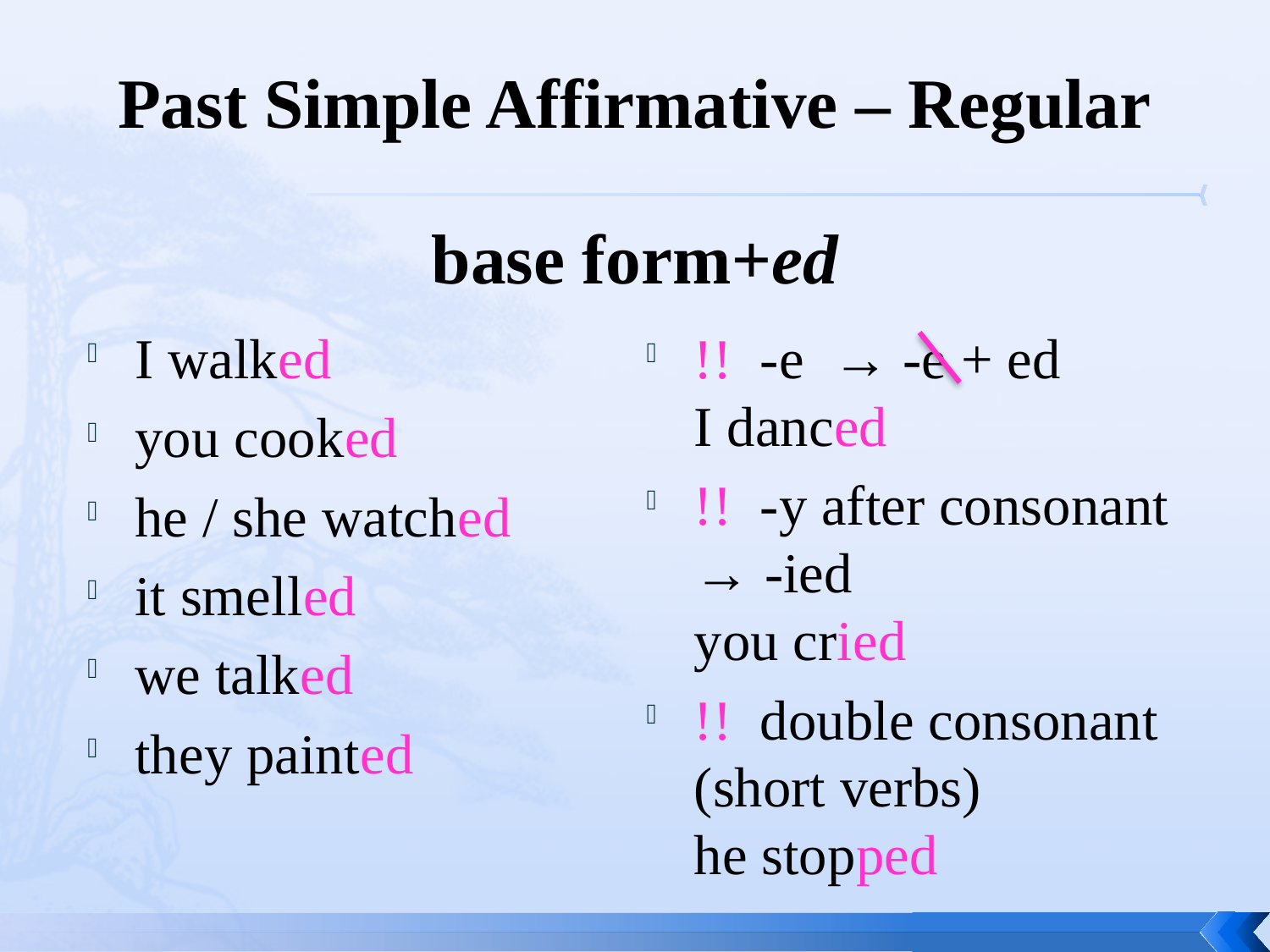

# Past Simple Affirmative – Regular base form+ed
I walked
you cooked
he / she watched
it smelled
we talked
they painted

!!  -e  → -e + ed
I danced
!!  -y after consonant
→ -ied
you cried
!!  double consonant
(short verbs)
he stopped